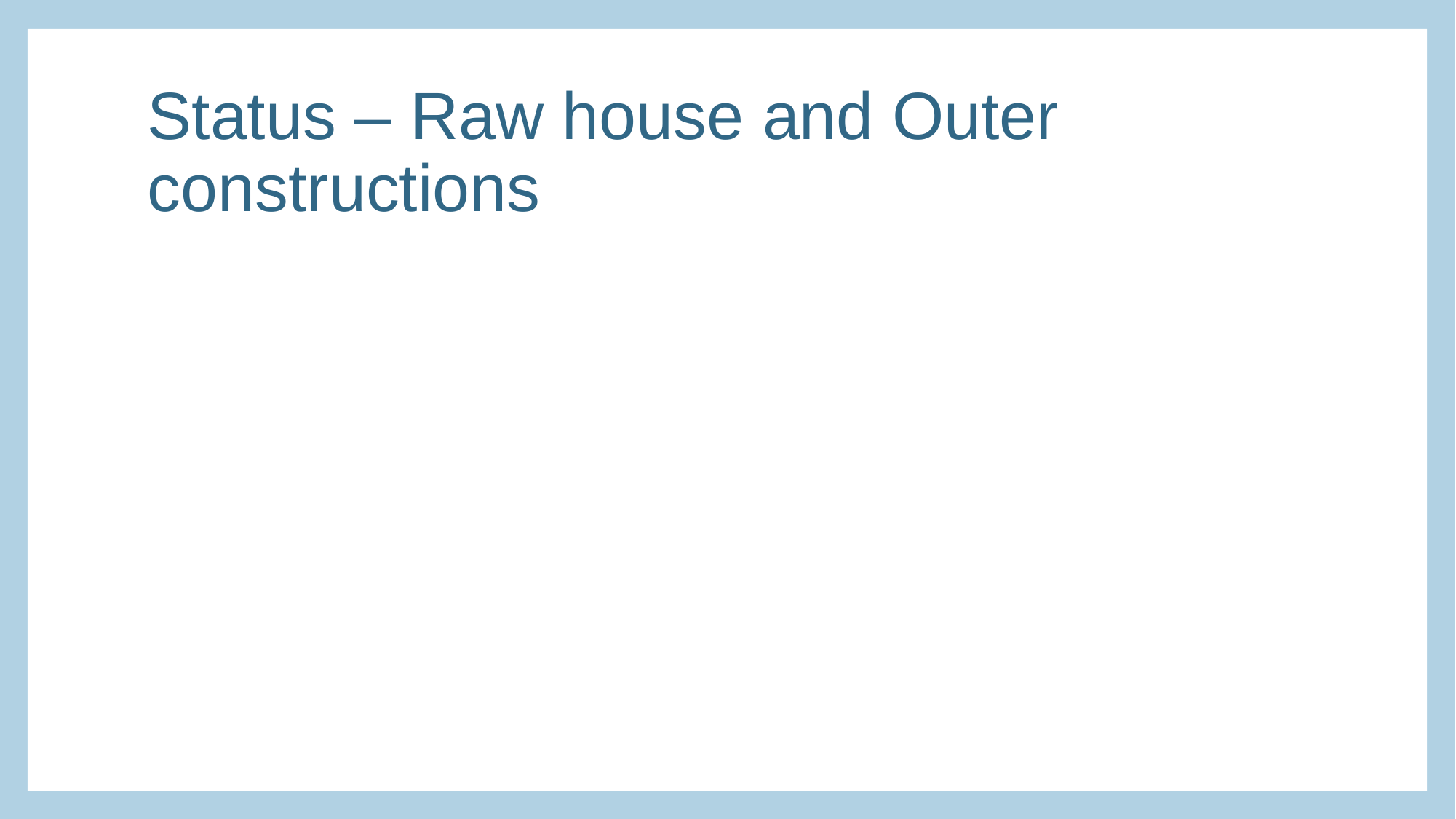

# Status – Raw house and Outer constructions